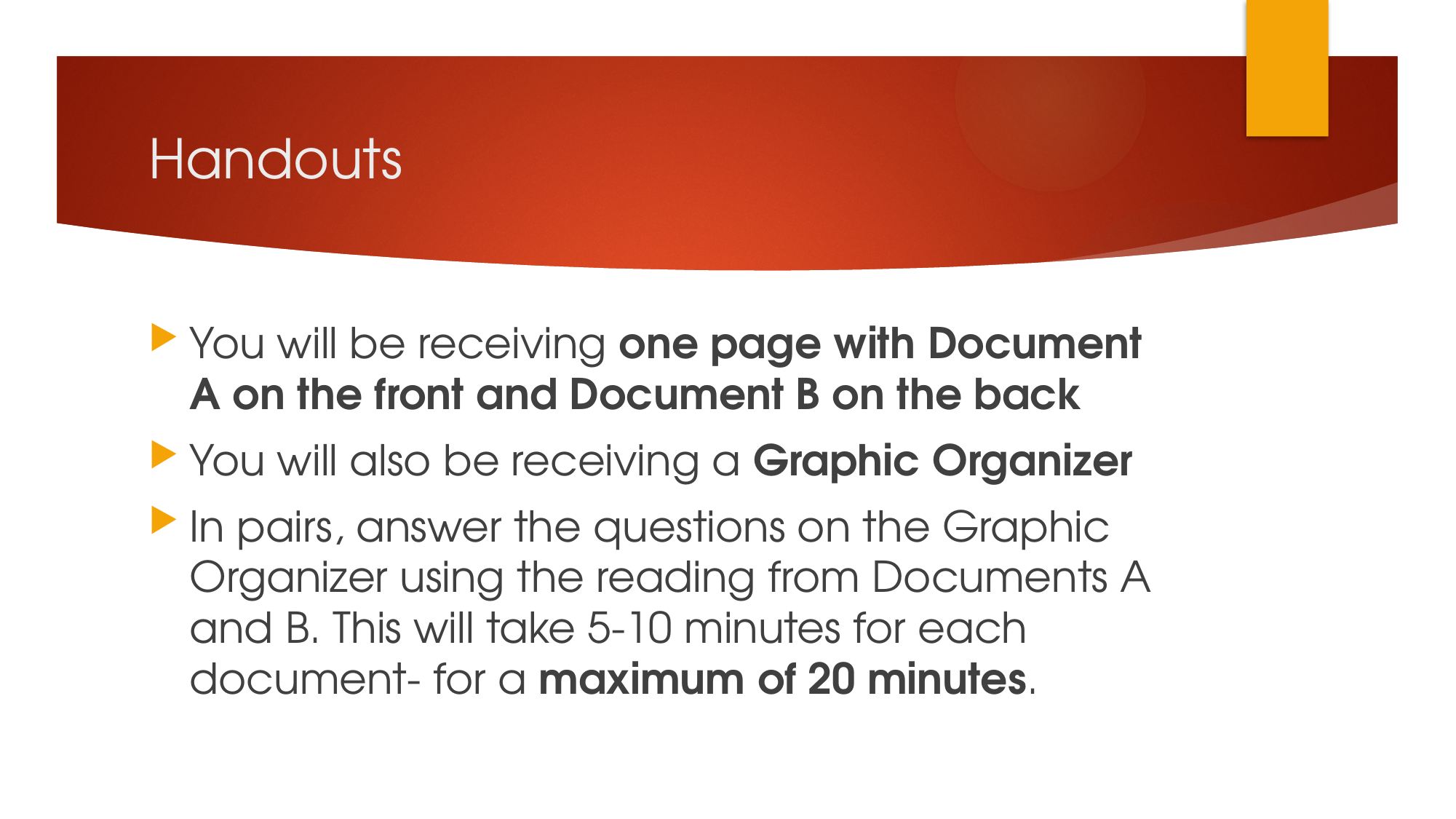

# Handouts
You will be receiving one page with Document A on the front and Document B on the back
You will also be receiving a Graphic Organizer
In pairs, answer the questions on the Graphic Organizer using the reading from Documents A and B. This will take 5-10 minutes for each document- for a maximum of 20 minutes.